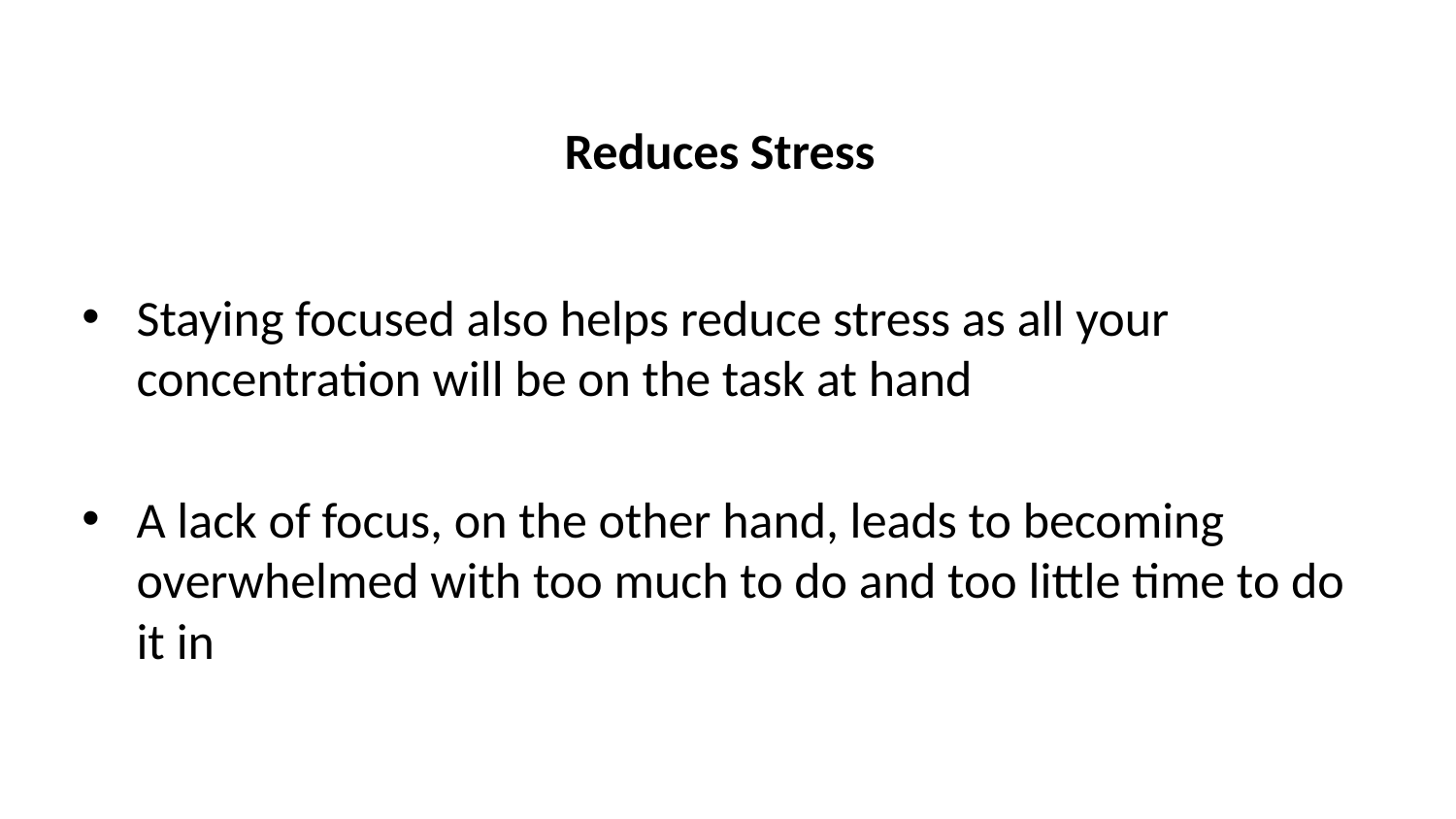

# Reduces Stress
Staying focused also helps reduce stress as all your concentration will be on the task at hand

A lack of focus, on the other hand, leads to becoming overwhelmed with too much to do and too little time to do it in